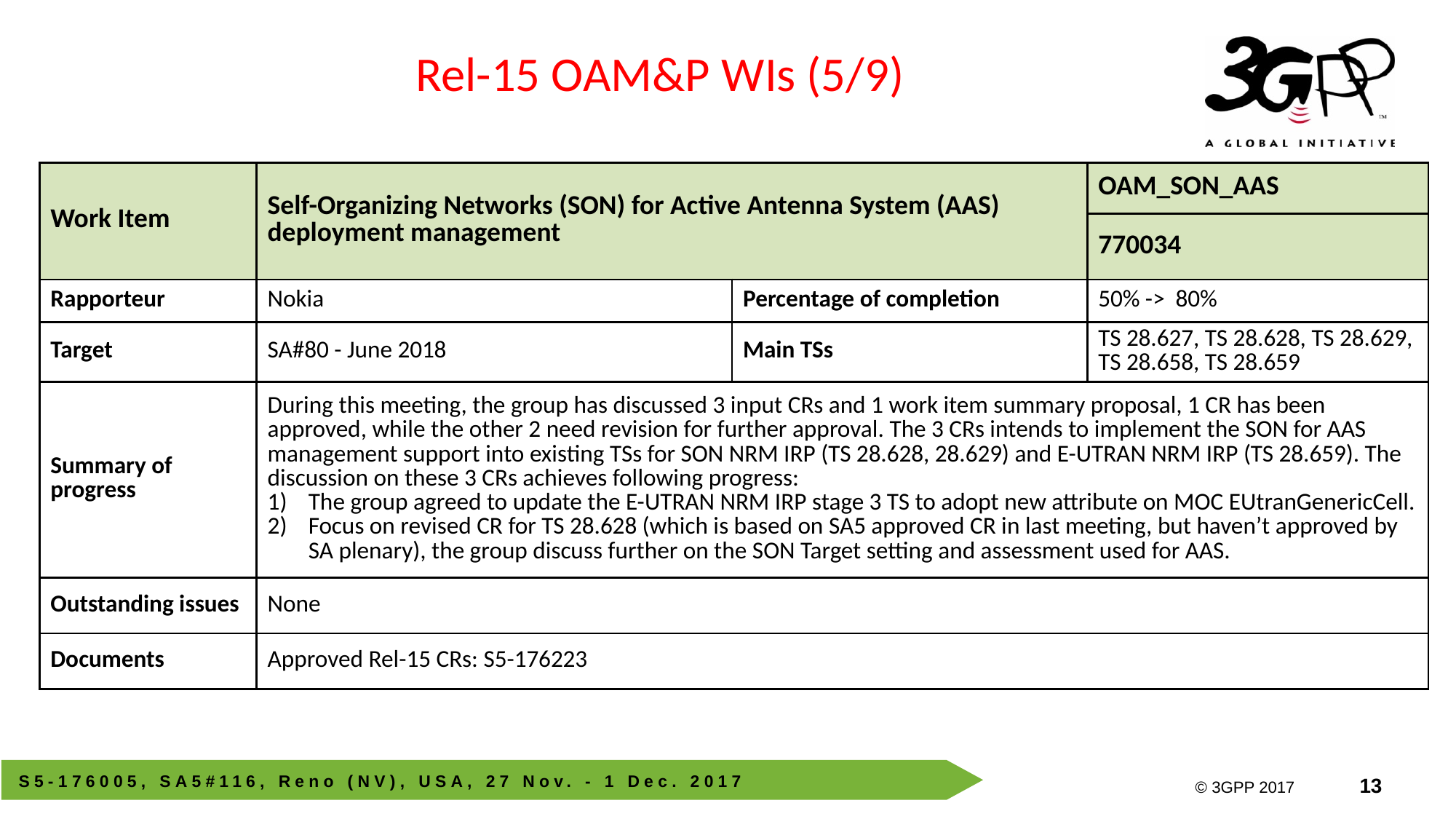

Rel-15 OAM&P WIs (5/9)
| Work Item | Self-Organizing Networks (SON) for Active Antenna System (AAS) deployment management |  | OAM\_SON\_AAS |
| --- | --- | --- | --- |
|  |  |  | 770034 |
| Rapporteur | Nokia | Percentage of completion | 50% -> 80% |
| Target | SA#80 - June 2018 | Main TSs | TS 28.627, TS 28.628, TS 28.629, TS 28.658, TS 28.659 |
| Summary of progress | During this meeting, the group has discussed 3 input CRs and 1 work item summary proposal, 1 CR has been approved, while the other 2 need revision for further approval. The 3 CRs intends to implement the SON for AAS management support into existing TSs for SON NRM IRP (TS 28.628, 28.629) and E-UTRAN NRM IRP (TS 28.659). The discussion on these 3 CRs achieves following progress: The group agreed to update the E-UTRAN NRM IRP stage 3 TS to adopt new attribute on MOC EUtranGenericCell. Focus on revised CR for TS 28.628 (which is based on SA5 approved CR in last meeting, but haven’t approved by SA plenary), the group discuss further on the SON Target setting and assessment used for AAS. |  |  |
| Outstanding issues | None |  |  |
| Documents | Approved Rel-15 CRs: S5-176223 |  |  |